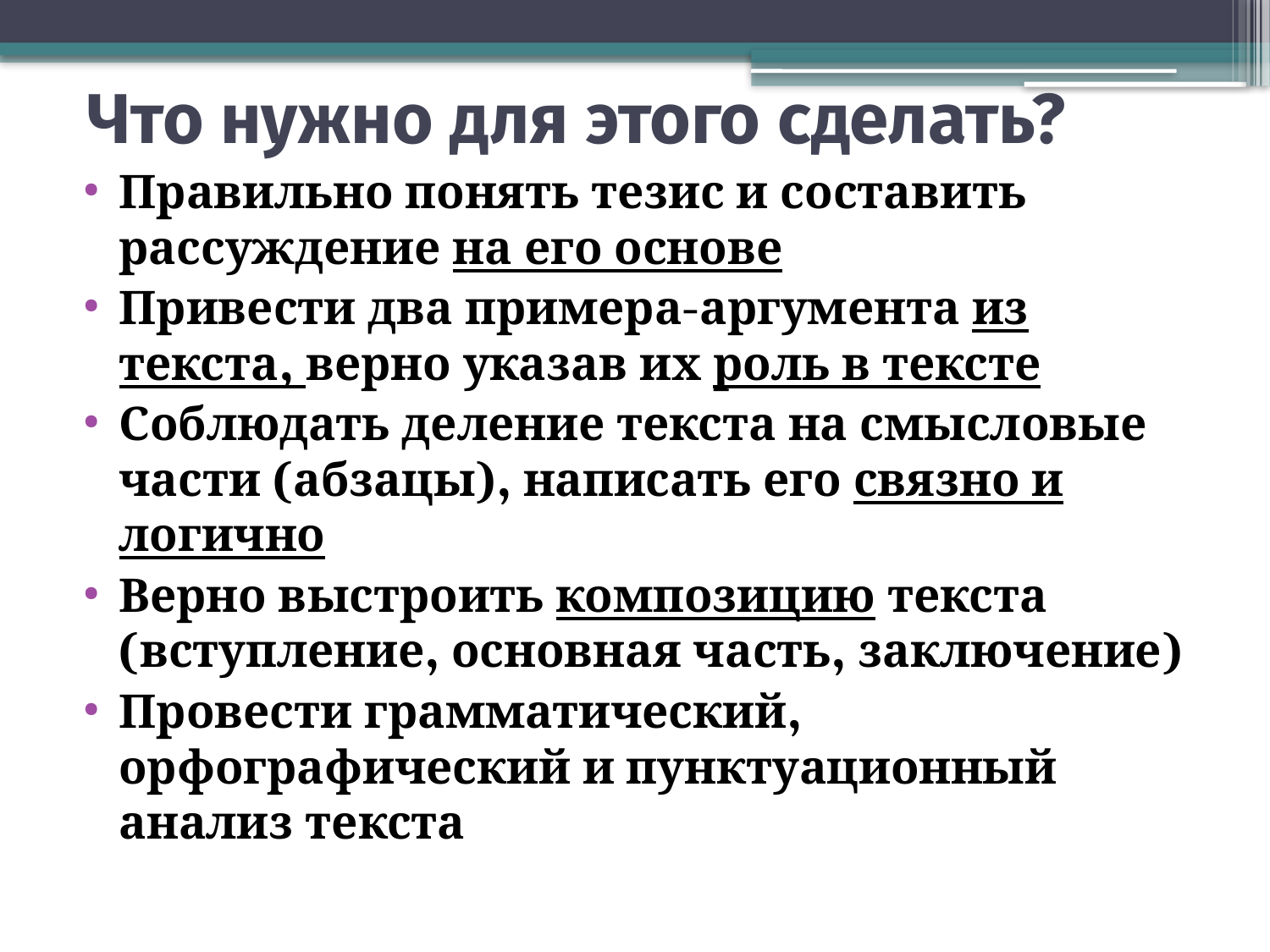

# Что нужно для этого сделать?
Правильно понять тезис и составить рассуждение на его основе
Привести два примера-аргумента из текста, верно указав их роль в тексте
Соблюдать деление текста на смысловые части (абзацы), написать его связно и логично
Верно выстроить композицию текста (вступление, основная часть, заключение)
Провести грамматический,   орфографический и пунктуационный анализ текста